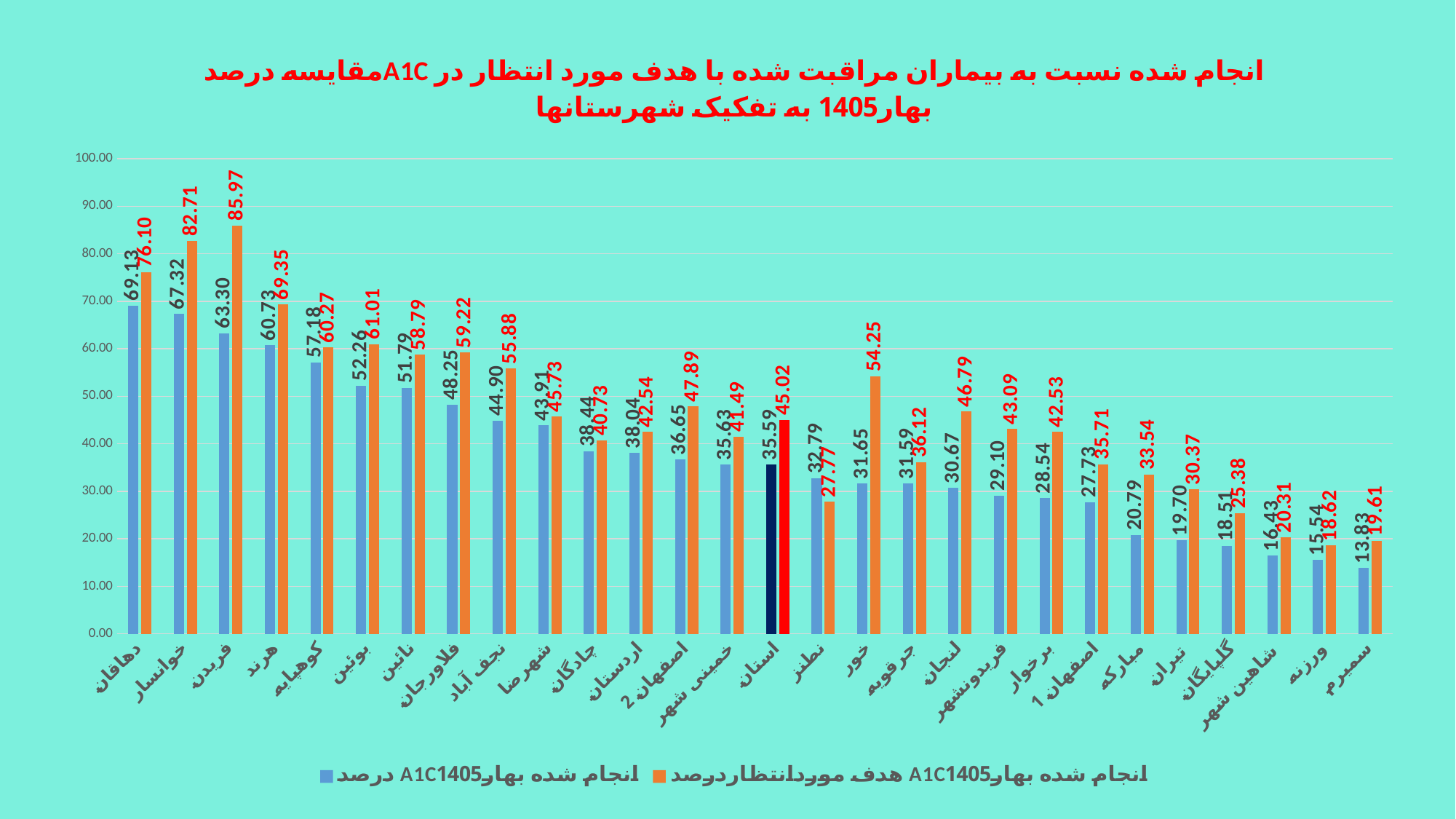

### Chart: مقایسه درصدA1C انجام شده نسبت به بیماران مراقبت شده با هدف مورد انتظار در بهار1405 به تفکیک شهرستانها

| Category | درصد A1Cانجام شده بهار1405 | هدف موردانتظاردرصد A1Cانجام شده بهار1405 |
|---|---|---|
| دهاقان | 69.12878787878788 | 76.10247167868178 |
| خوانسار | 67.32209737827716 | 82.7078177727784 |
| فریدن | 63.2996632996633 | 85.96931407942239 |
| هرند | 60.72961373390557 | 69.34891732283464 |
| کوهپایه | 57.1753986332574 | 60.26581325301205 |
| بوئین | 52.25903614457831 | 61.00527108433735 |
| نائین | 51.794258373205736 | 58.787521079258006 |
| فلاورجان | 48.25323638943075 | 59.21797098487944 |
| نجف آباد | 44.89566973300426 | 55.87705667276052 |
| شهرضا | 43.90617032126466 | 45.73314285714285 |
| چادگان | 38.443670150987224 | 40.725467289719624 |
| اردستان | 38.038277511961724 | 42.53910917979359 |
| اصفهان 2 | 36.64605004217037 | 47.892495650798665 |
| خمینی شهر | 35.62528841716659 | 41.48526959421901 |
| استان | 35.59236374900145 | 45.024699999999996 |
| نطنز | 32.79352226720648 | 27.77194041867955 |
| خور | 31.653746770025844 | 54.25198728139904 |
| جرقویه | 31.585365853658537 | 36.12133757961783 |
| لنجان | 30.671806167400884 | 46.79065478020289 |
| فریدونشهر | 29.100529100529098 | 43.09098228663446 |
| برخوار | 28.54383932020085 | 42.53179824561404 |
| اصفهان 1 | 27.73158449467151 | 35.71261344206234 |
| مبارکه | 20.787401574803148 | 33.54378725355342 |
| تیران  | 19.70486111111111 | 30.36717118997912 |
| گلپایگان | 18.51360318513603 | 25.382547559966916 |
| شاهین شهر  | 16.429455445544555 | 20.313238770685576 |
| ورزنه | 15.535444947209653 | 18.61938202247191 |
| سمیرم | 13.829787234042554 | 19.6067279767667 |